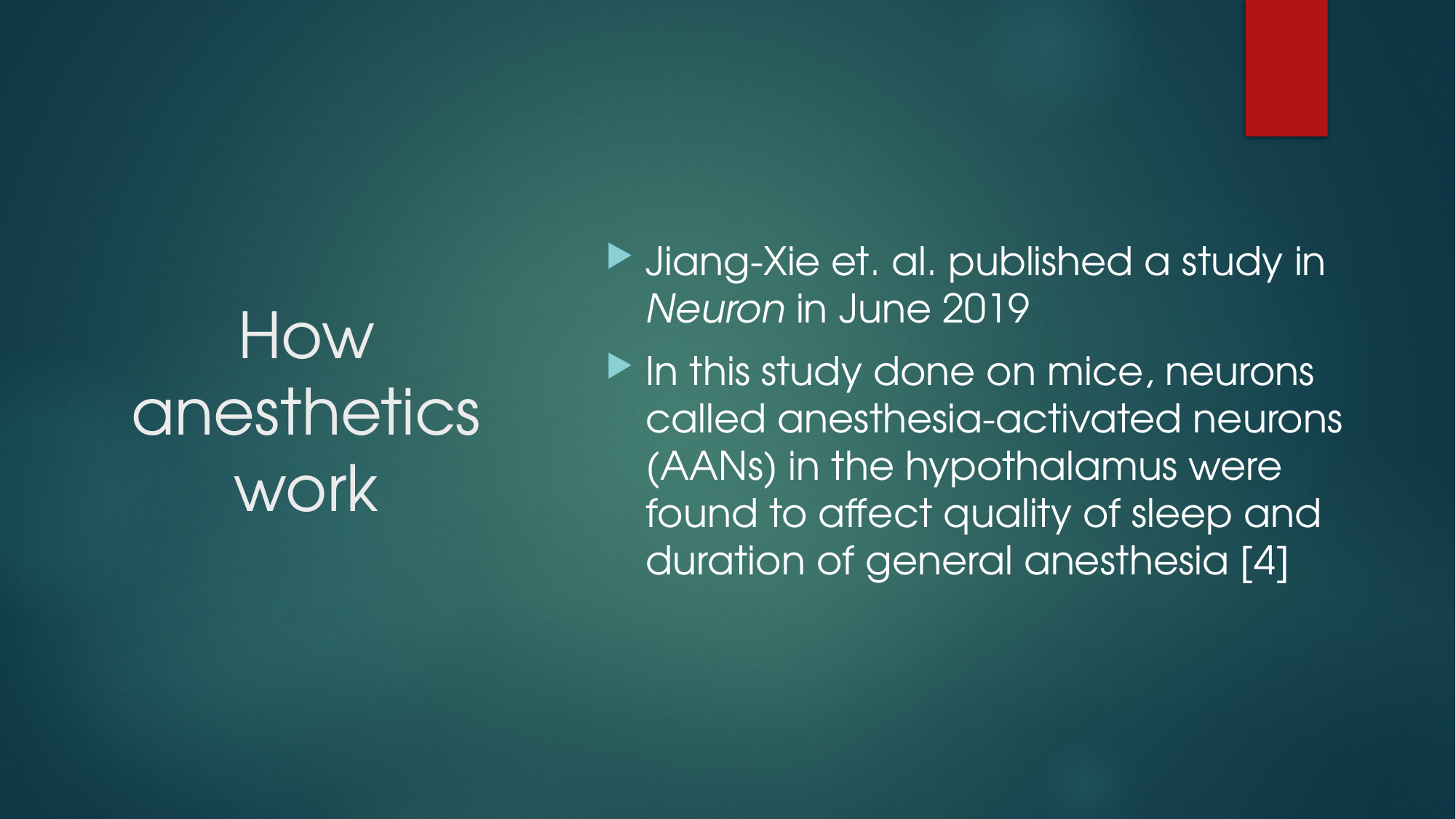

Jiang-Xie et. al. published a study in Neuron in June 2019
In this study done on mice, neurons called anesthesia-activated neurons (AANs) in the hypothalamus were found to affect quality of sleep and duration of general anesthesia [4]
# How anesthetics work